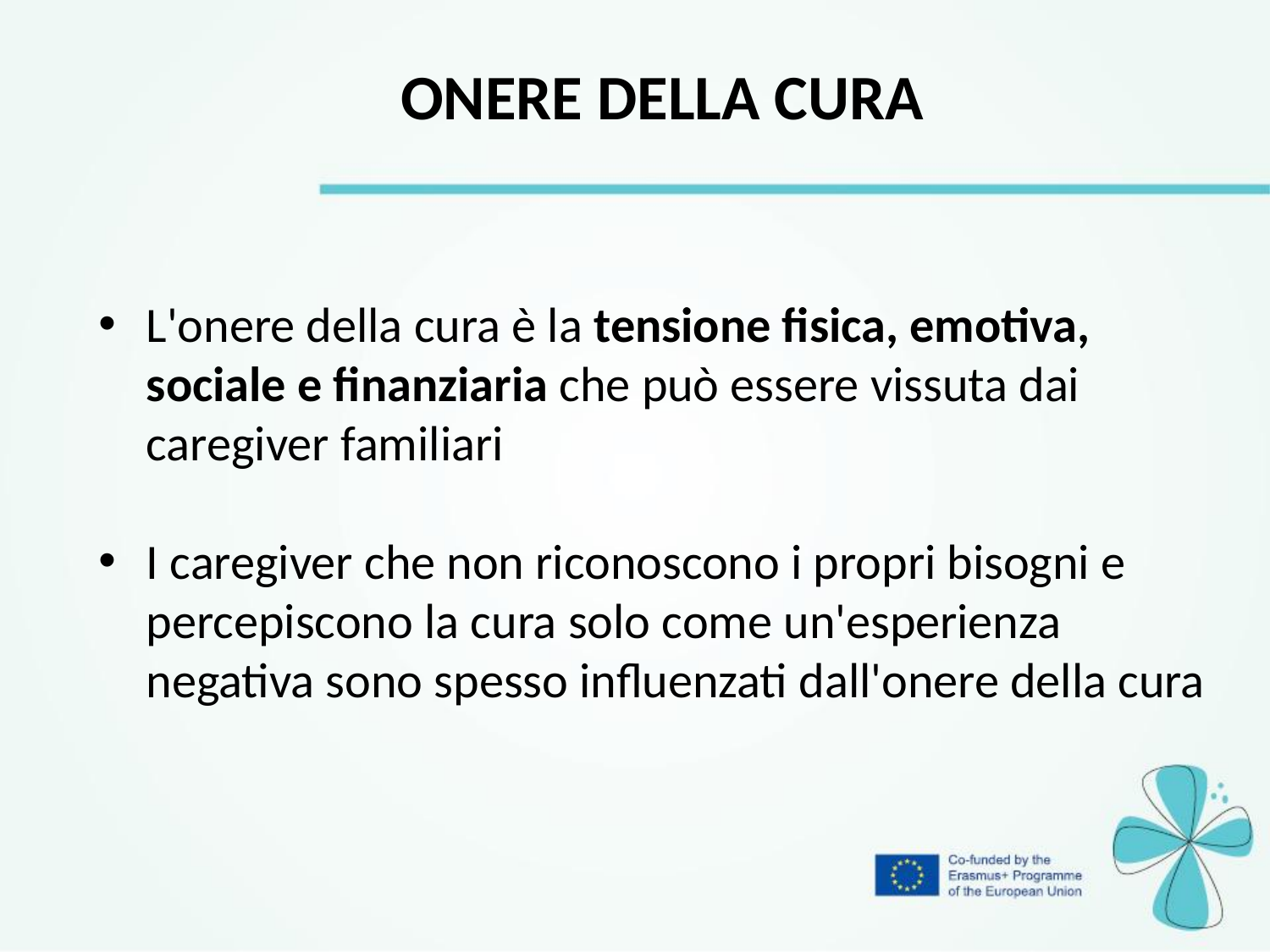

ONERE DELLA CURA
L'onere della cura è la tensione fisica, emotiva, sociale e finanziaria che può essere vissuta dai caregiver familiari

I caregiver che non riconoscono i propri bisogni e percepiscono la cura solo come un'esperienza negativa sono spesso influenzati dall'onere della cura